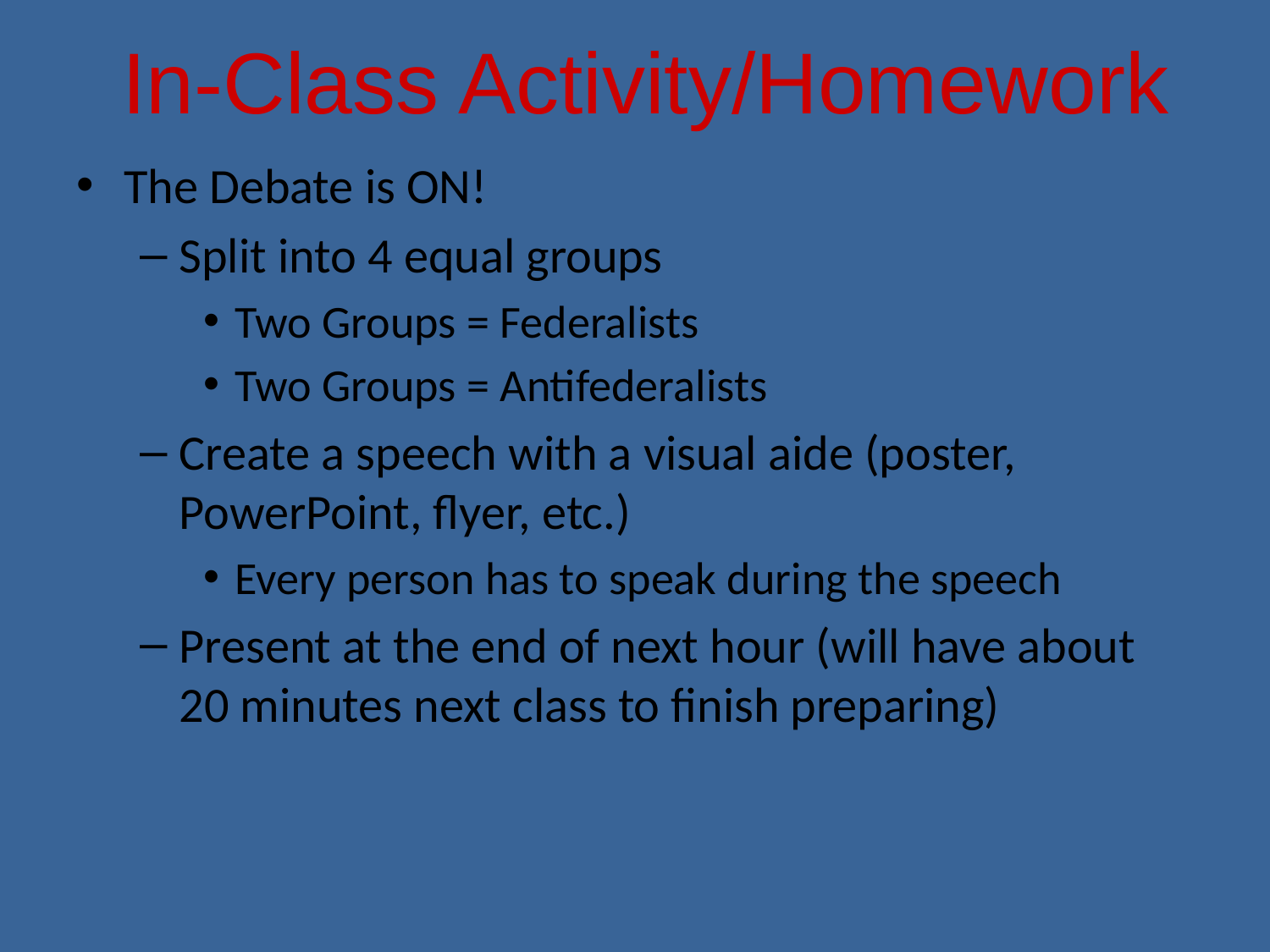

# In-Class Activity/Homework
The Debate is ON!
Split into 4 equal groups
Two Groups = Federalists
Two Groups = Antifederalists
Create a speech with a visual aide (poster, PowerPoint, flyer, etc.)
Every person has to speak during the speech
Present at the end of next hour (will have about 20 minutes next class to finish preparing)